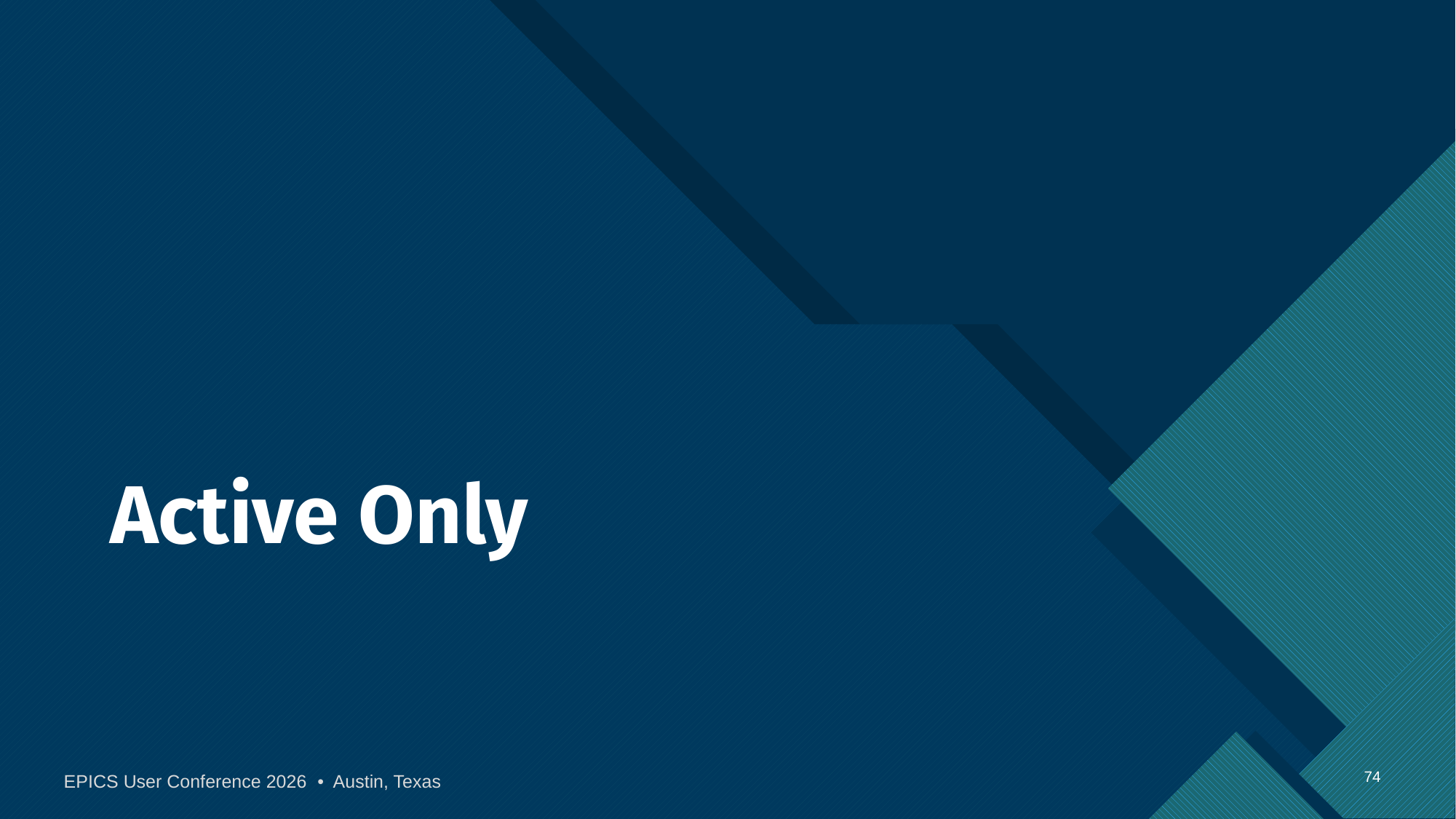

# Active Only

74
EPICS User Conference 2026  •  Austin, Texas